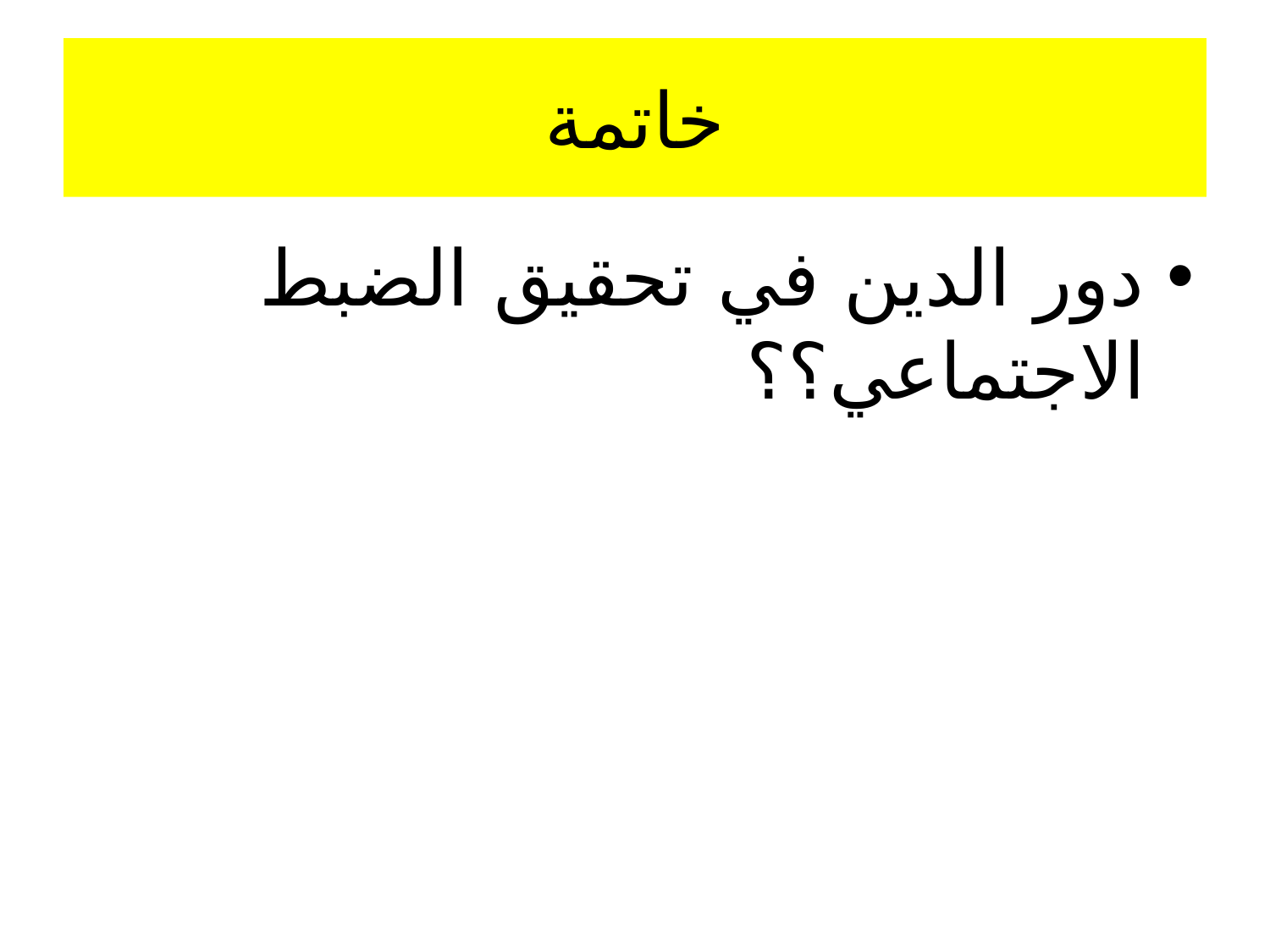

# خاتمة
دور الدين في تحقيق الضبط الاجتماعي؟؟